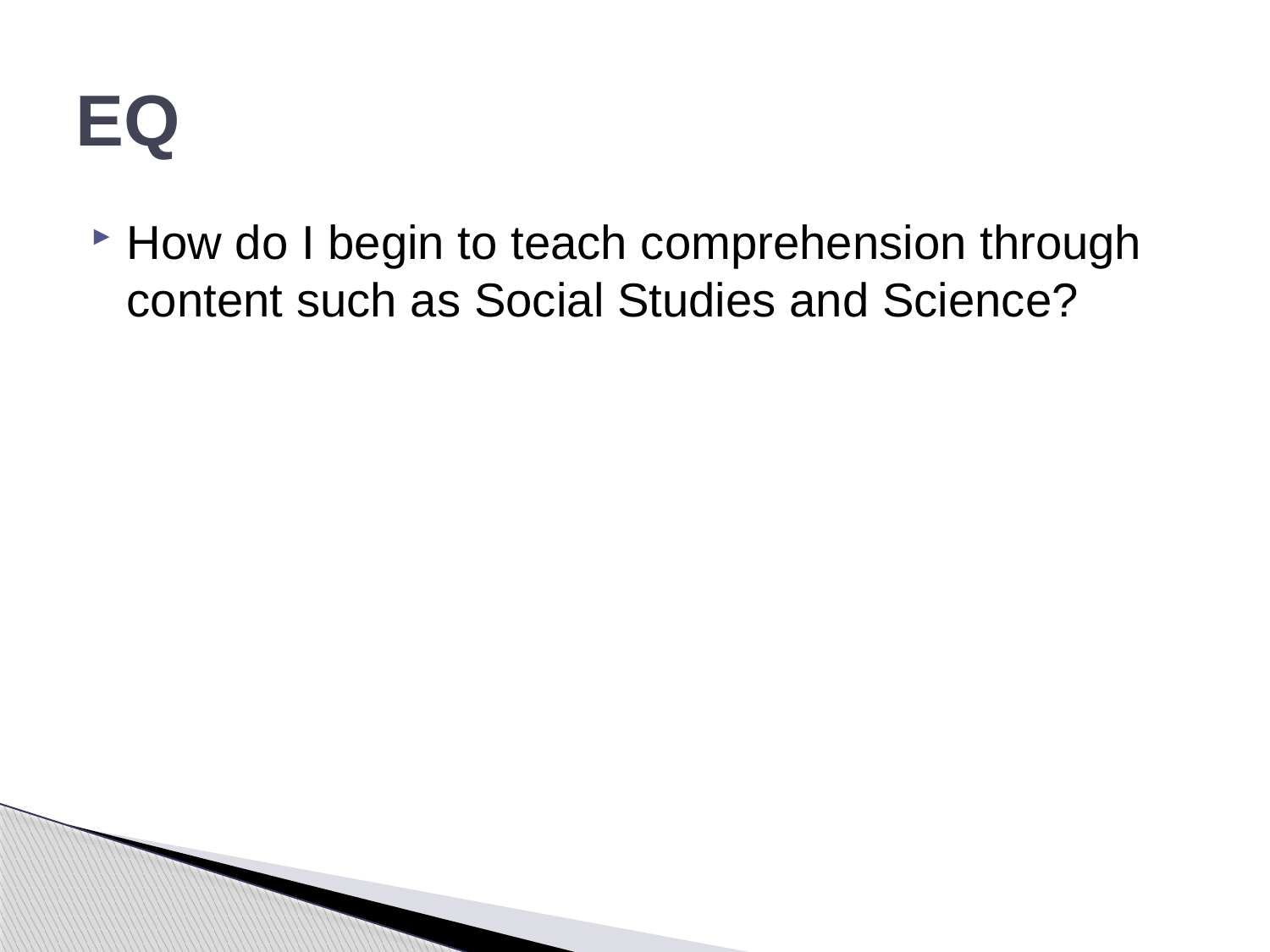

# EQ
How do I begin to teach comprehension through content such as Social Studies and Science?